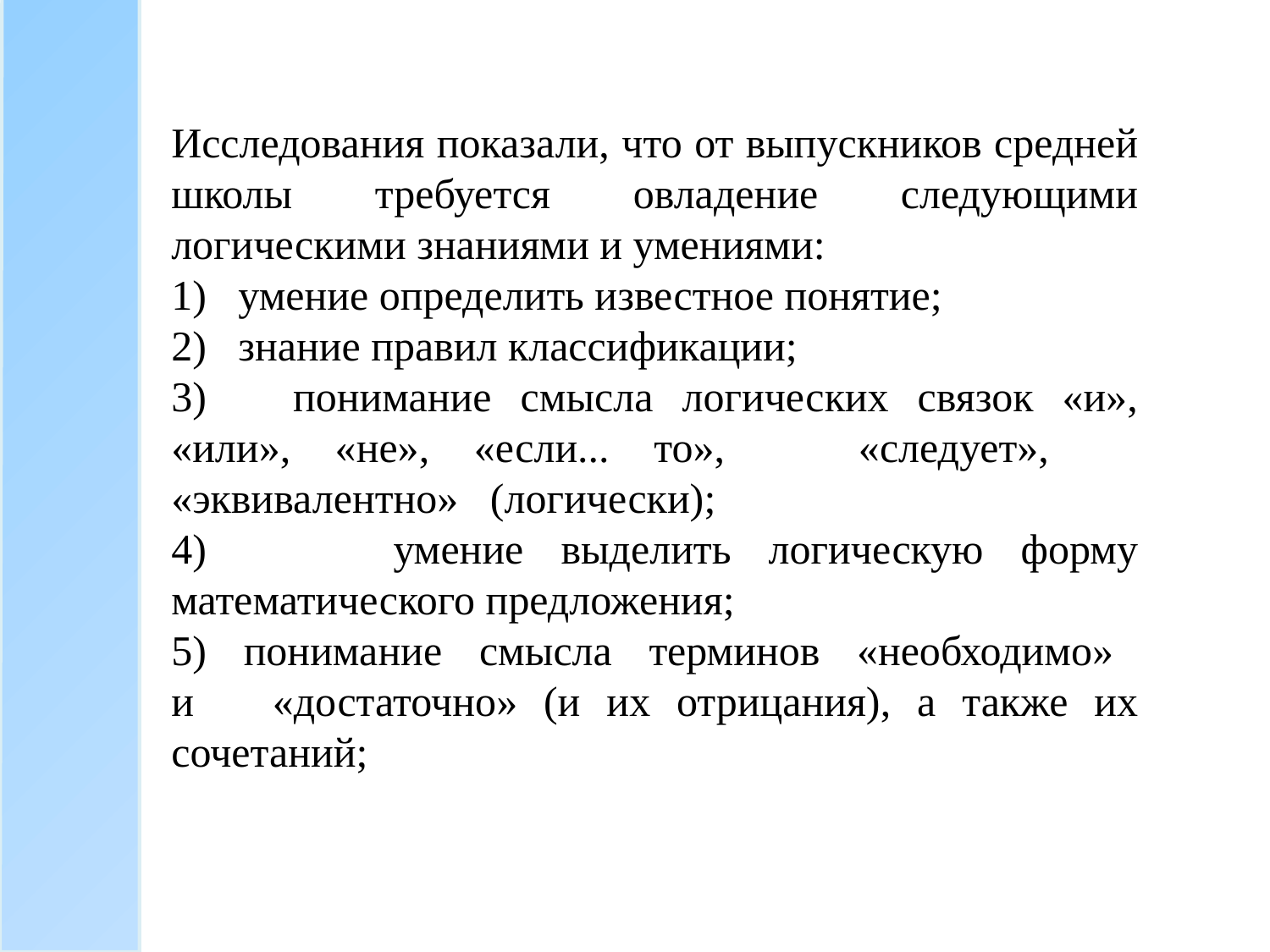

Исследования показали, что от выпускников средней школы требуется овладение следующими логическими знаниями и умениями:
1)   умение определить известное понятие;
2)   знание правил классификации;
3)   понимание смысла логических связок «и», «или», «не», «если... то»,   «следует»,   «эквивалентно»   (логически);
4)     умение выделить логическую форму математического предложения;
5)   понимание   смысла   терминов   «необходимо»   и   «достаточно» (и их отрицания), а также их сочетаний;